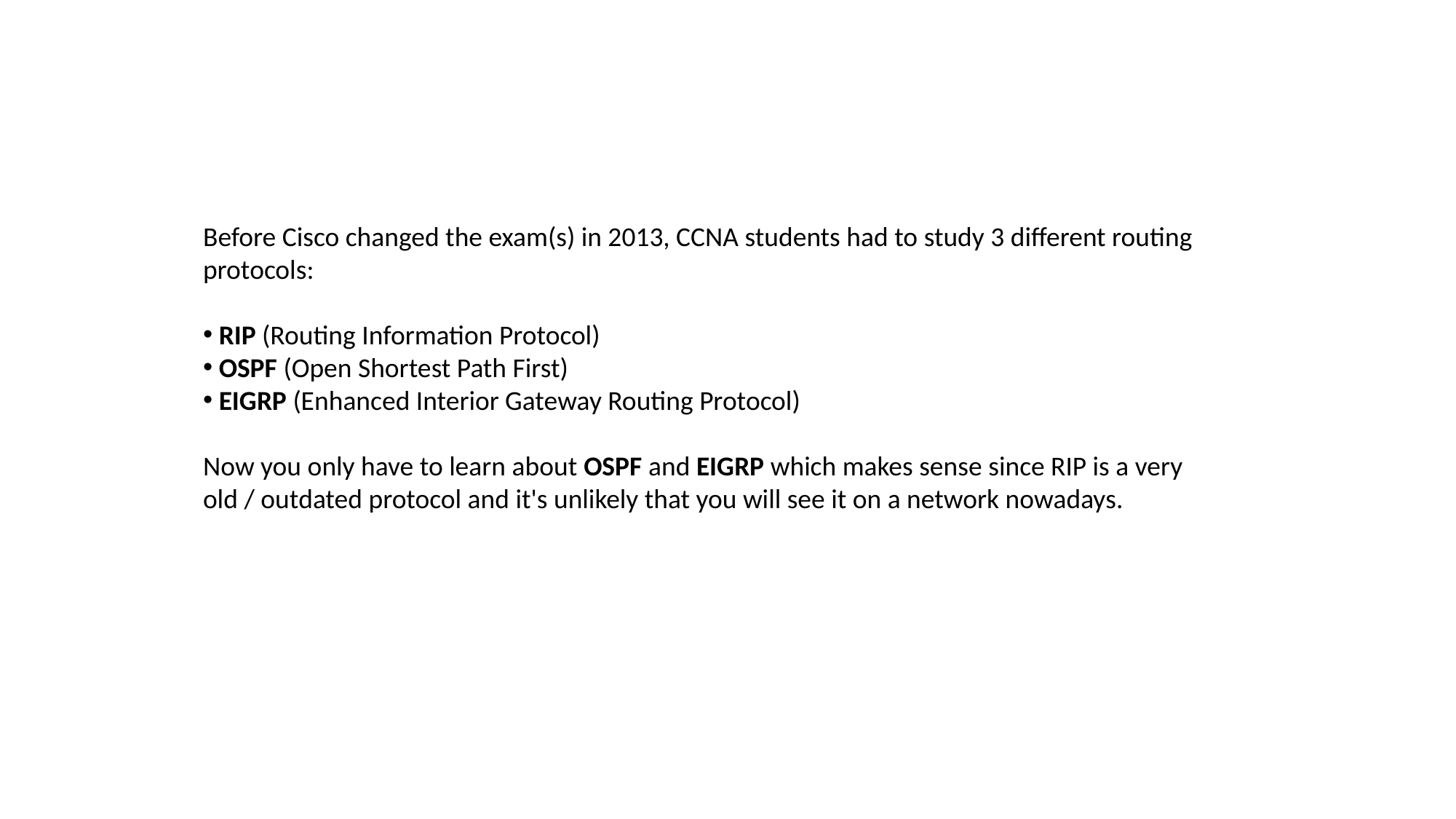

Before Cisco changed the exam(s) in 2013, CCNA students had to study 3 different routing
protocols:

 RIP (Routing Information Protocol)
 OSPF (Open Shortest Path First)
 EIGRP (Enhanced Interior Gateway Routing Protocol)

Now you only have to learn about OSPF and EIGRP which makes sense since RIP is a very
old / outdated protocol and it's unlikely that you will see it on a network nowadays.